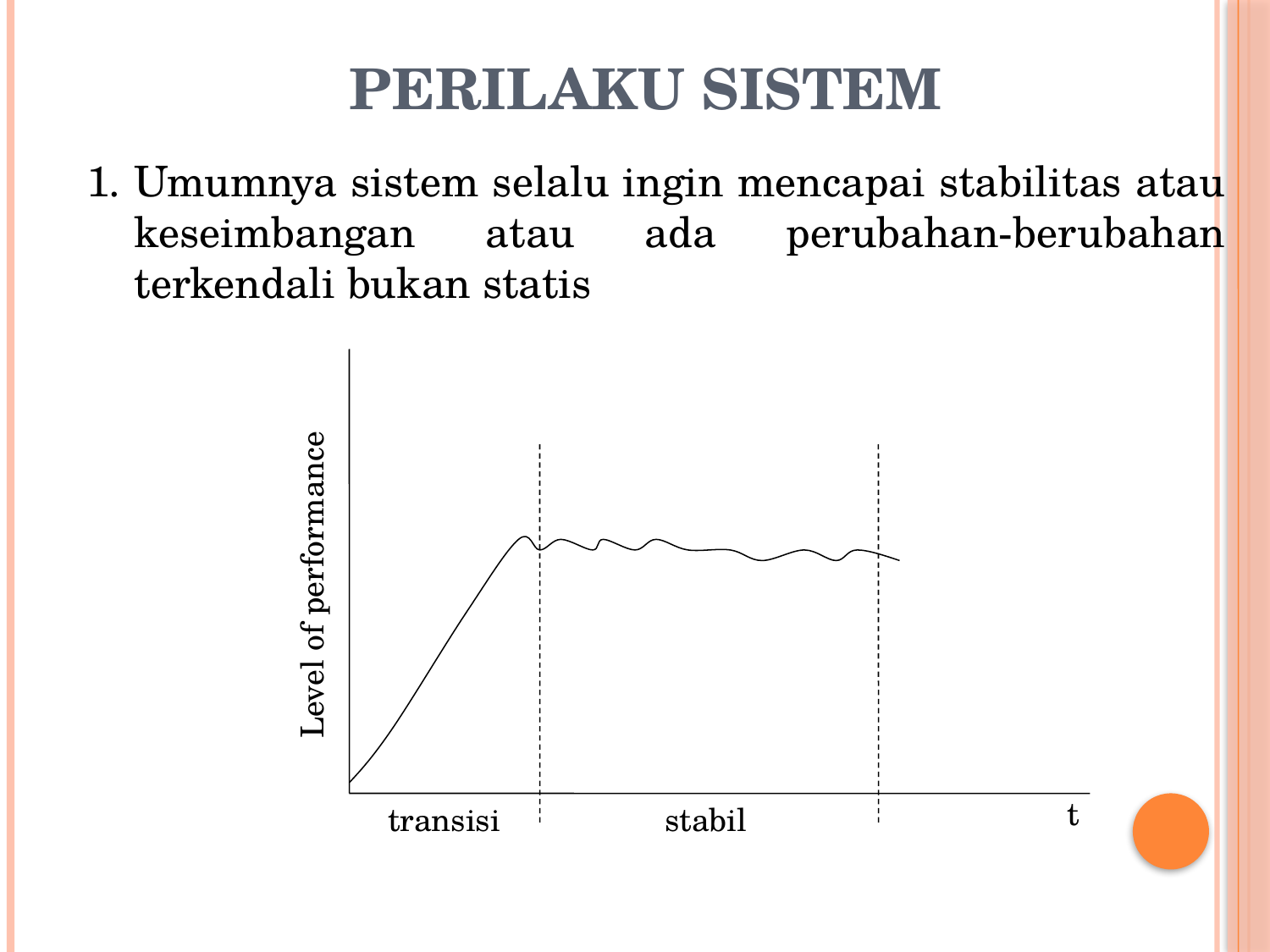

# Perilaku Sistem
Umumnya sistem selalu ingin mencapai stabilitas atau keseimbangan atau ada perubahan-berubahan terkendali bukan statis

Level of performance
t

transisi
stabil